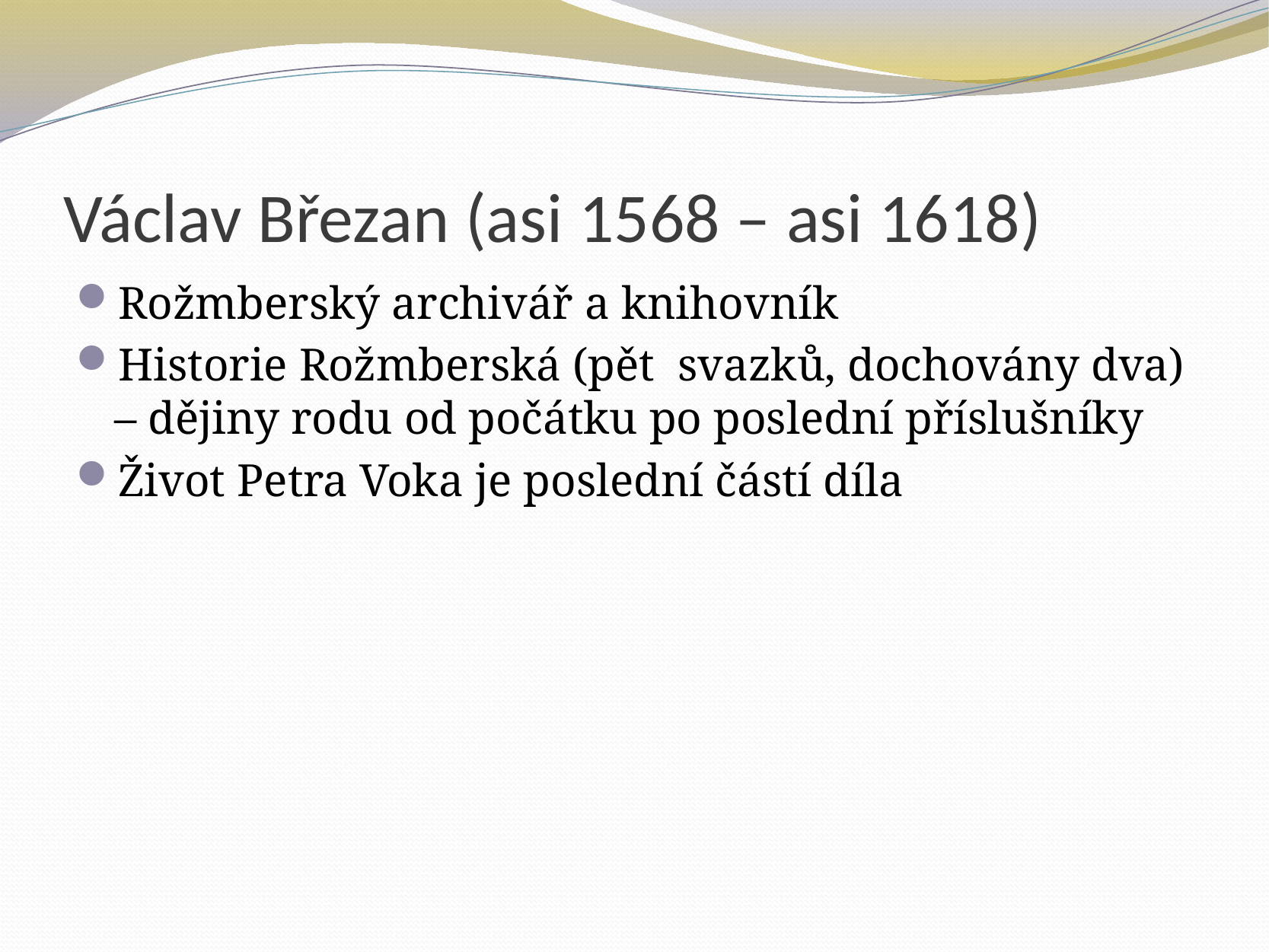

# Václav Březan (asi 1568 – asi 1618)
Rožmberský archivář a knihovník
Historie Rožmberská (pět  svazků, dochovány dva) – dějiny rodu od počátku po poslední příslušníky
Život Petra Voka je poslední částí díla